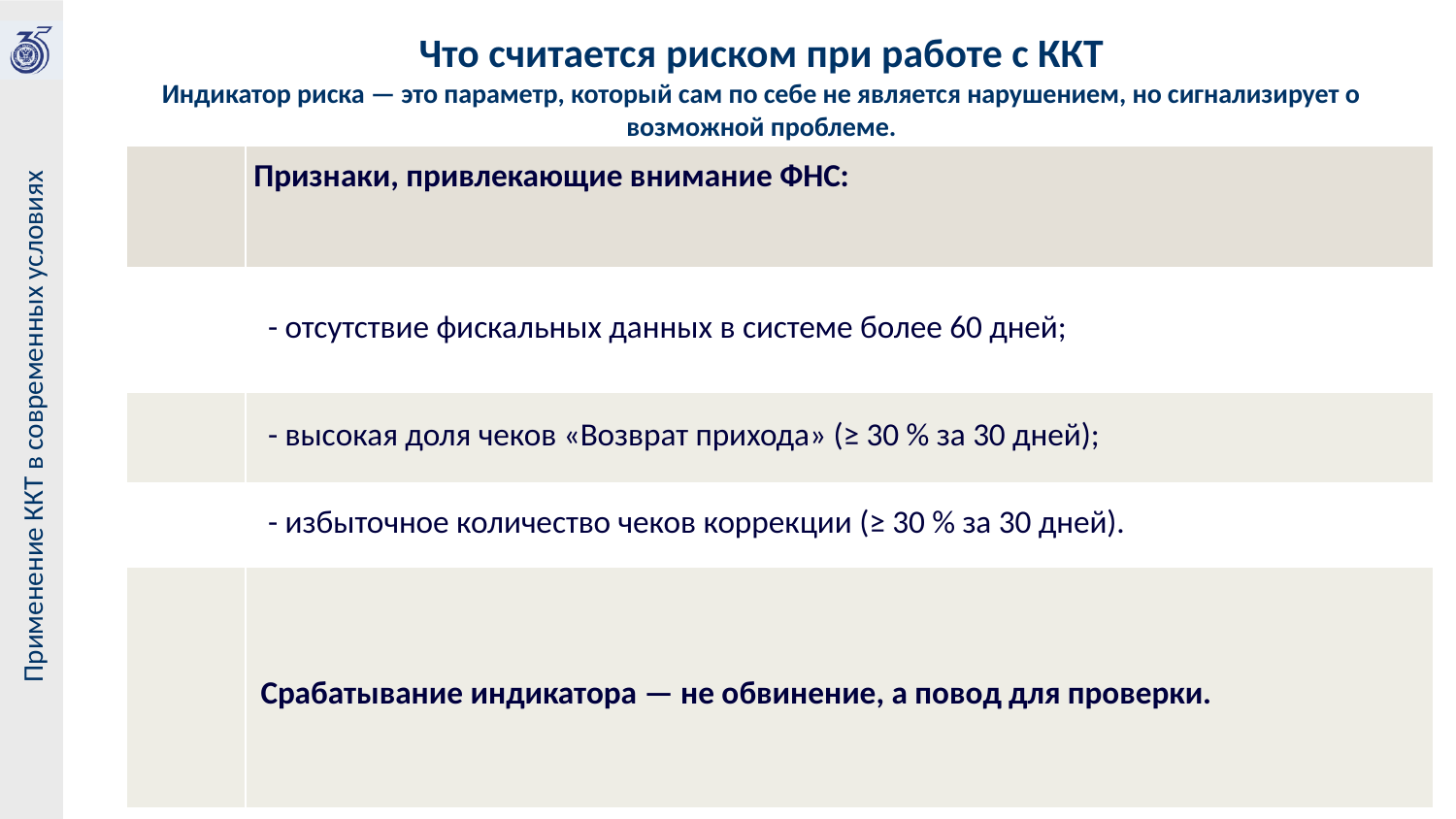

Что считается риском при работе с ККТ
Индикатор риска — это параметр, который сам по себе не является нарушением, но сигнализирует о возможной проблеме.
|  | Признаки, привлекающие внимание ФНС: |
| --- | --- |
|  | - отсутствие фискальных данных в системе более 60 дней; |
|  | - высокая доля чеков «Возврат прихода» (≥ 30 % за 30 дней); |
|  | - избыточное количество чеков коррекции (≥ 30 % за 30 дней). |
|  | Срабатывание индикатора — не обвинение, а повод для проверки. |